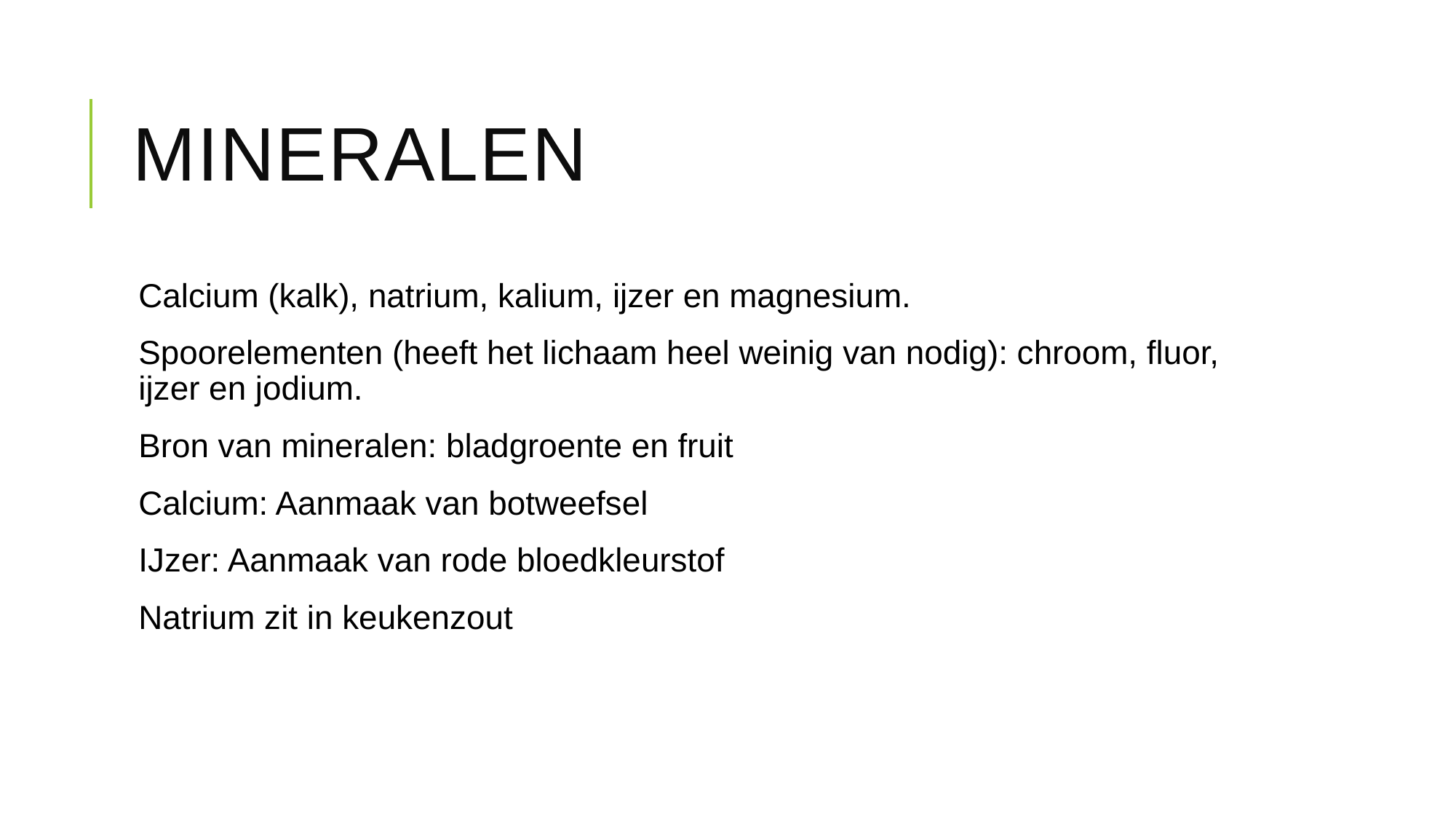

# Mineralen
Calcium (kalk), natrium, kalium, ijzer en magnesium.
Spoorelementen (heeft het lichaam heel weinig van nodig): chroom, fluor, ijzer en jodium.
Bron van mineralen: bladgroente en fruit
Calcium: Aanmaak van botweefsel
IJzer: Aanmaak van rode bloedkleurstof
Natrium zit in keukenzout